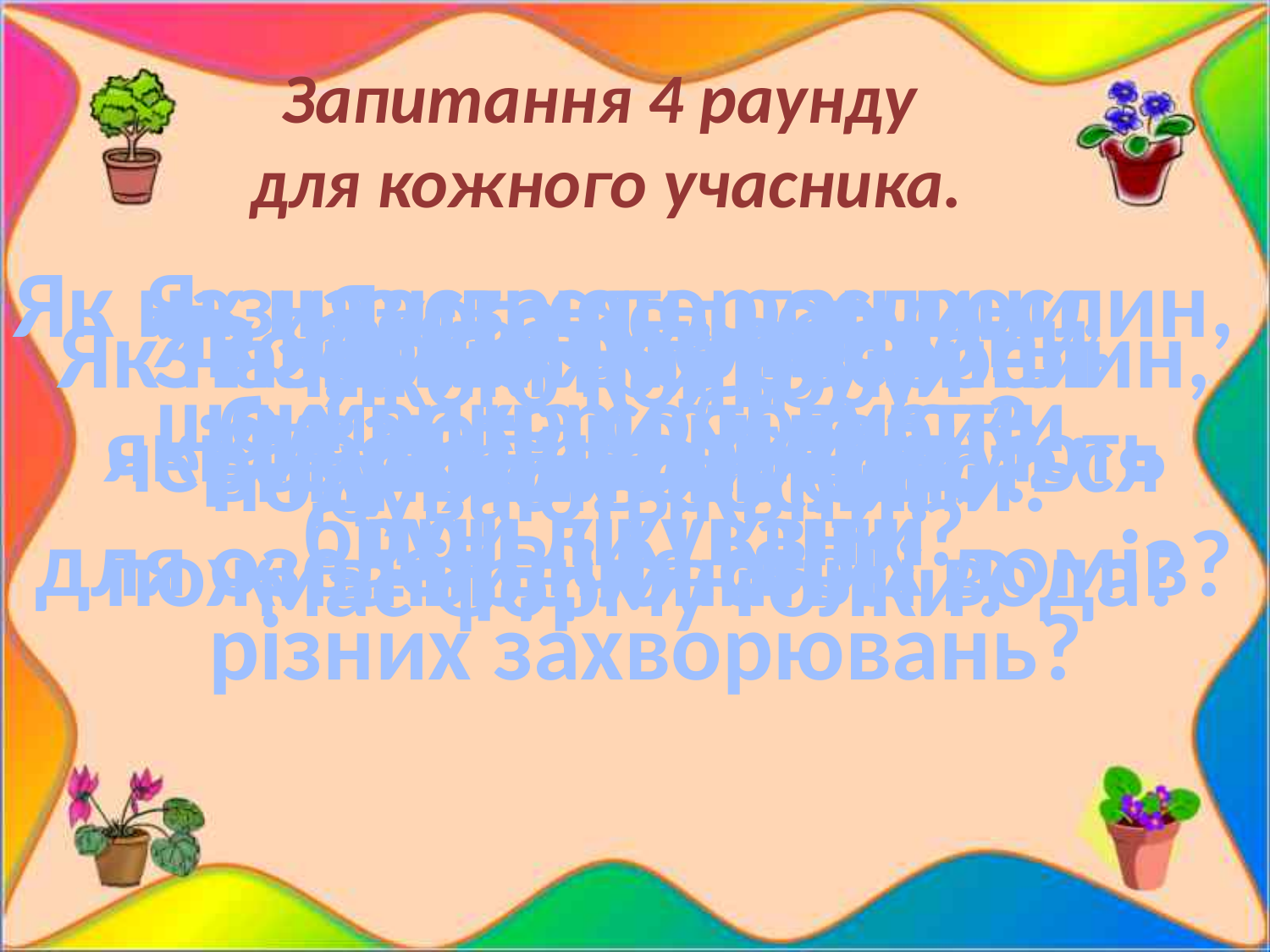

Запитання 4 раунду
для кожного учасника.
Як називається орган рослин,
що має на собі листки,
бруньки і квіти?
Як називають рослини,
які використовують
 при лікуванні
 різних захворювань?
Якого кольору
бувають помідори?
Як називають рослини,
 які люди використовують
для озеленення своїх домів?
Рослини поглинають
 вуглекислий газ,
а виділяють?
Орган рослини,
через який всмоктуються
 поживні речовини і вода?
Як називають групу рослин,
 у яких листок
має форму голки?
З насіння якої рослини
виготовляють олію?
На які три групи
 поділяють рослини?
Якого кольору
бувають квіти?